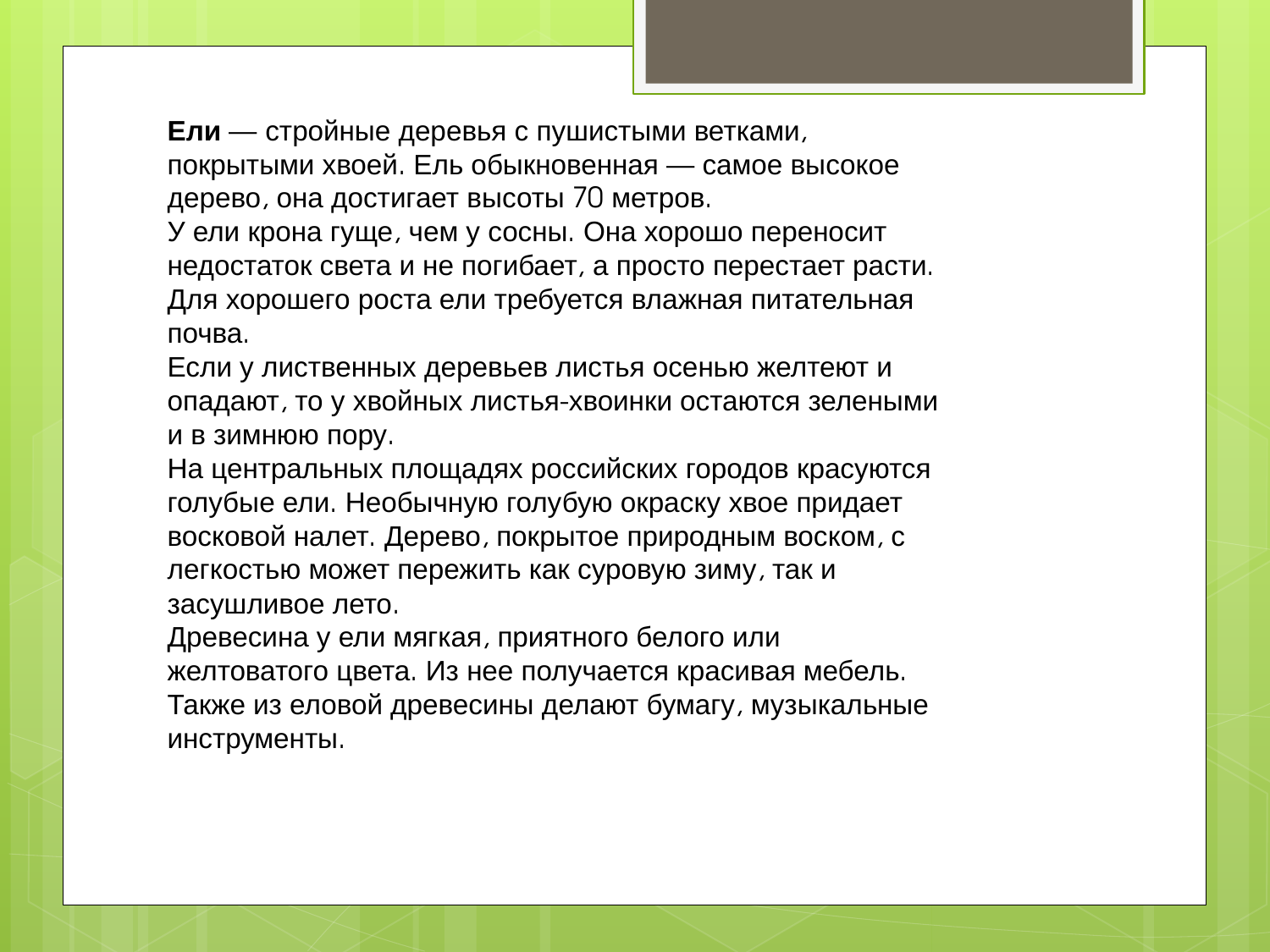

Ели — стройные деревья с пушистыми ветками, покрытыми хвоей. Ель обыкновенная — самое высокое дерево, она достигает высоты 70 метров.
У ели крона гуще, чем у сосны. Она хорошо переносит недостаток света и не погибает, а просто перестает расти. Для хорошего роста ели требуется влажная питательная почва.
Если у лиственных деревьев листья осенью желтеют и опадают, то у хвойных листья-хвоинки остаются зелеными и в зимнюю пору.
На центральных площадях российских городов красуются голубые ели. Необычную голубую окраску хвое придает восковой налет. Дерево, покрытое природным воском, с легкостью может пережить как суровую зиму, так и засушливое лето.
Древесина у ели мягкая, приятного белого или желтоватого цвета. Из нее получается красивая мебель. Также из еловой древесины делают бумагу, музыкальные инструменты.